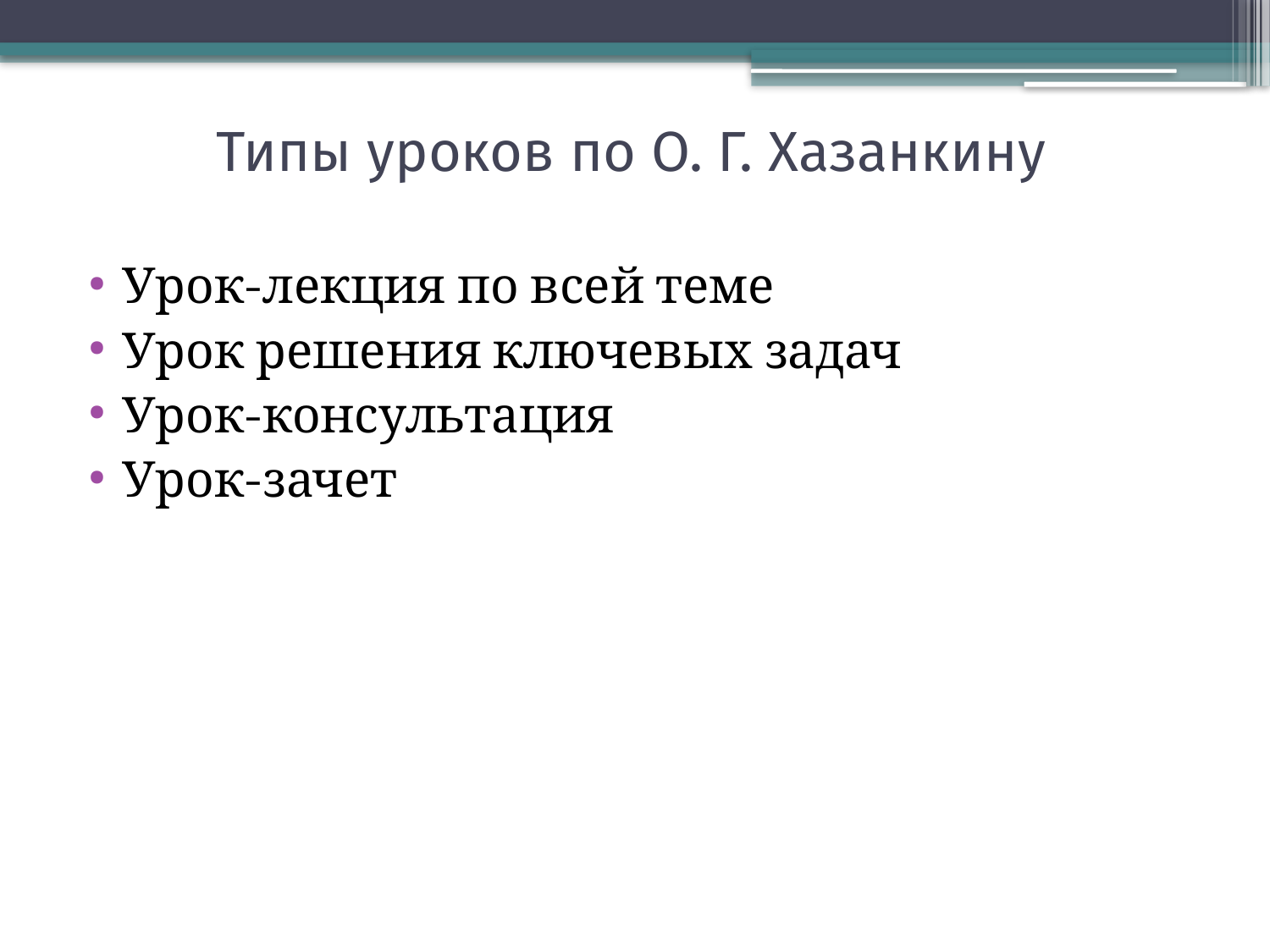

# Типы уроков по О. Г. Хазанкину
Урок-лекция по всей теме
Урок решения ключевых задач
Урок-консультация
Урок-зачет